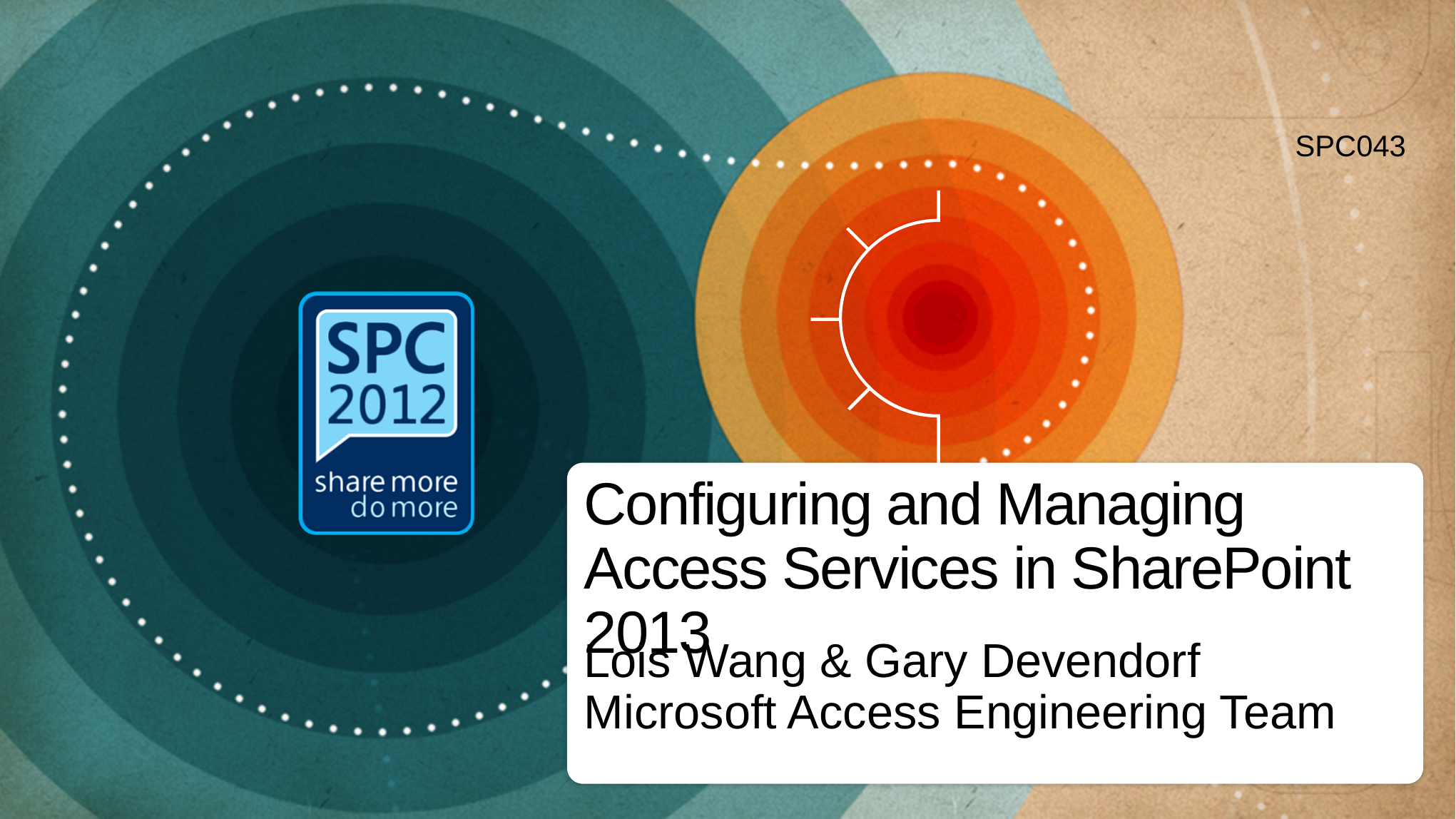

SPC043
# Configuring and Managing Access Services in SharePoint 2013
Lois Wang & Gary Devendorf
Microsoft Access Engineering Team